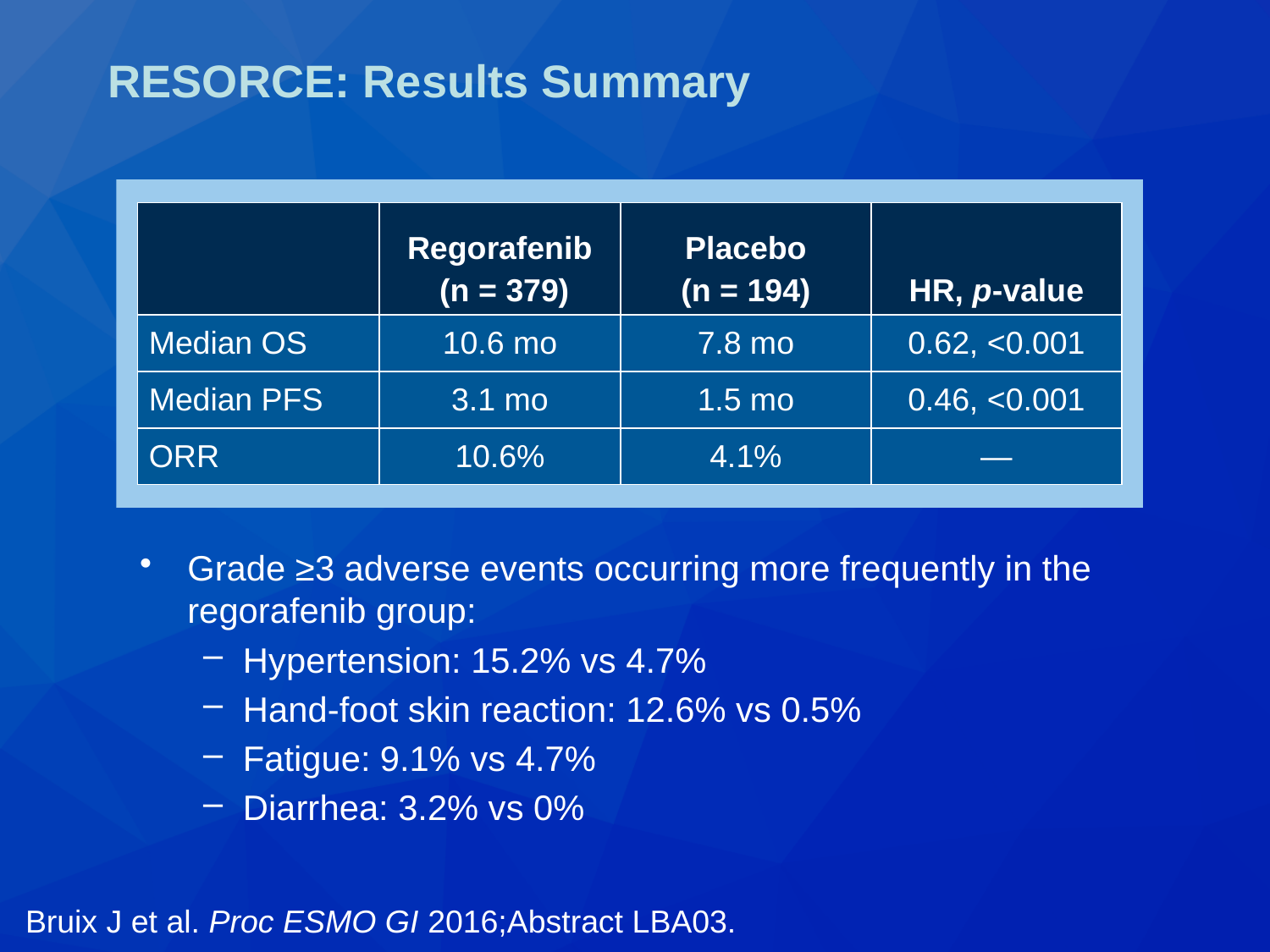

# RESORCE: Results Summary

|  | Regorafenib (n = 379) | Placebo (n = 194) | HR, p-value |
| --- | --- | --- | --- |
| Median OS | 10.6 mo | 7.8 mo | 0.62, <0.001 |
| Median PFS | 3.1 mo | 1.5 mo | 0.46, <0.001 |
| ORR | 10.6% | 4.1% | — |
Grade ≥3 adverse events occurring more frequently in the regorafenib group:
Hypertension: 15.2% vs 4.7%
Hand-foot skin reaction: 12.6% vs 0.5%
Fatigue: 9.1% vs 4.7%
Diarrhea: 3.2% vs 0%
Bruix J et al. Proc ESMO GI 2016;Abstract LBA03.